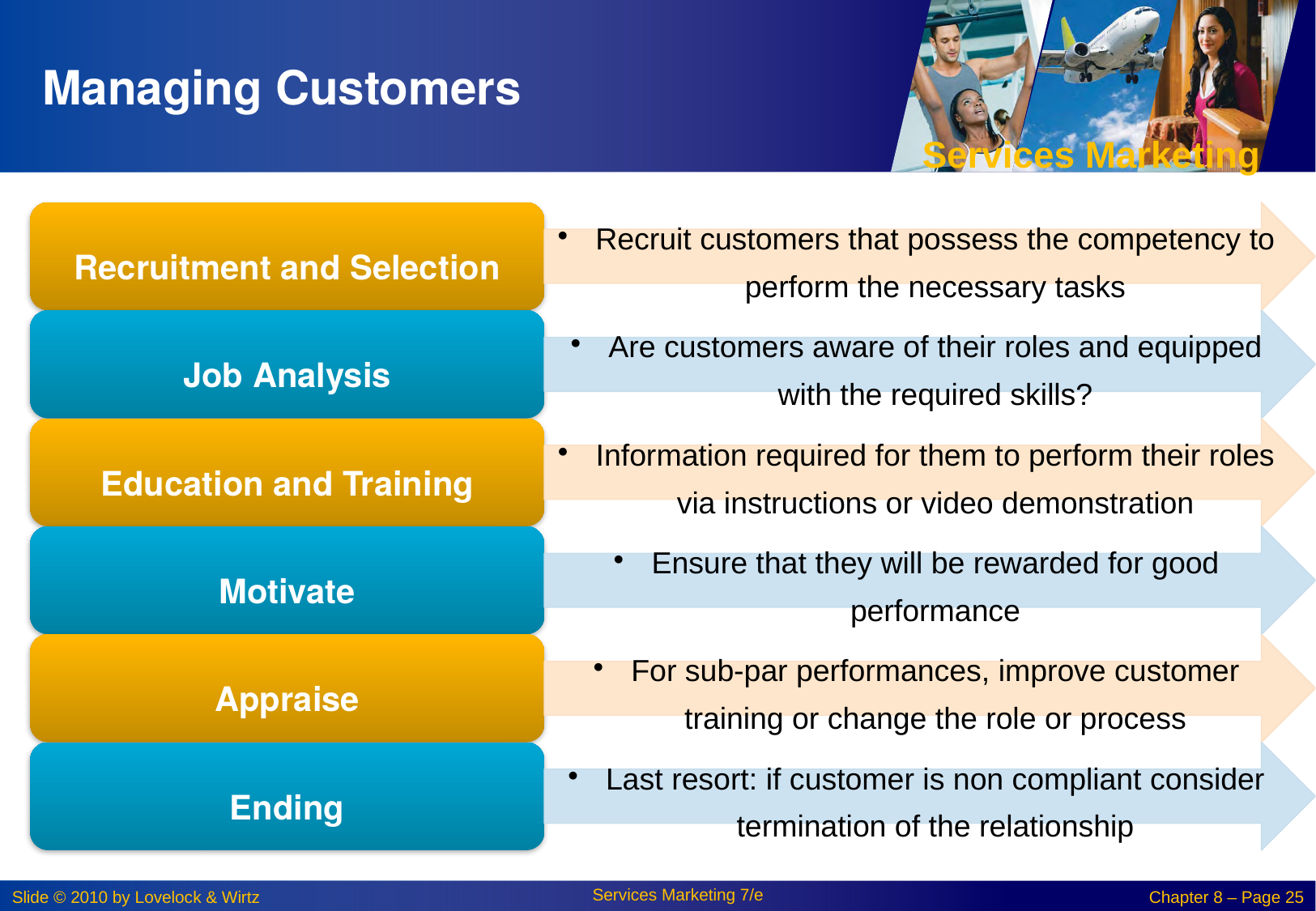

# Managing Customers
Recruitment and Selection
Job Analysis
Motivate
Recruit customers that possess the competency to perform the necessary tasks
Are customers aware of their roles and equipped with the required skills?
Education and Training
Information required for them to perform their roles via instructions or video demonstration
Ensure that they will be rewarded for good performance
Appraise
For sub-par performances, improve customer training or change the role or process
Ending
Last resort: if customer is non compliant consider termination of the relationship